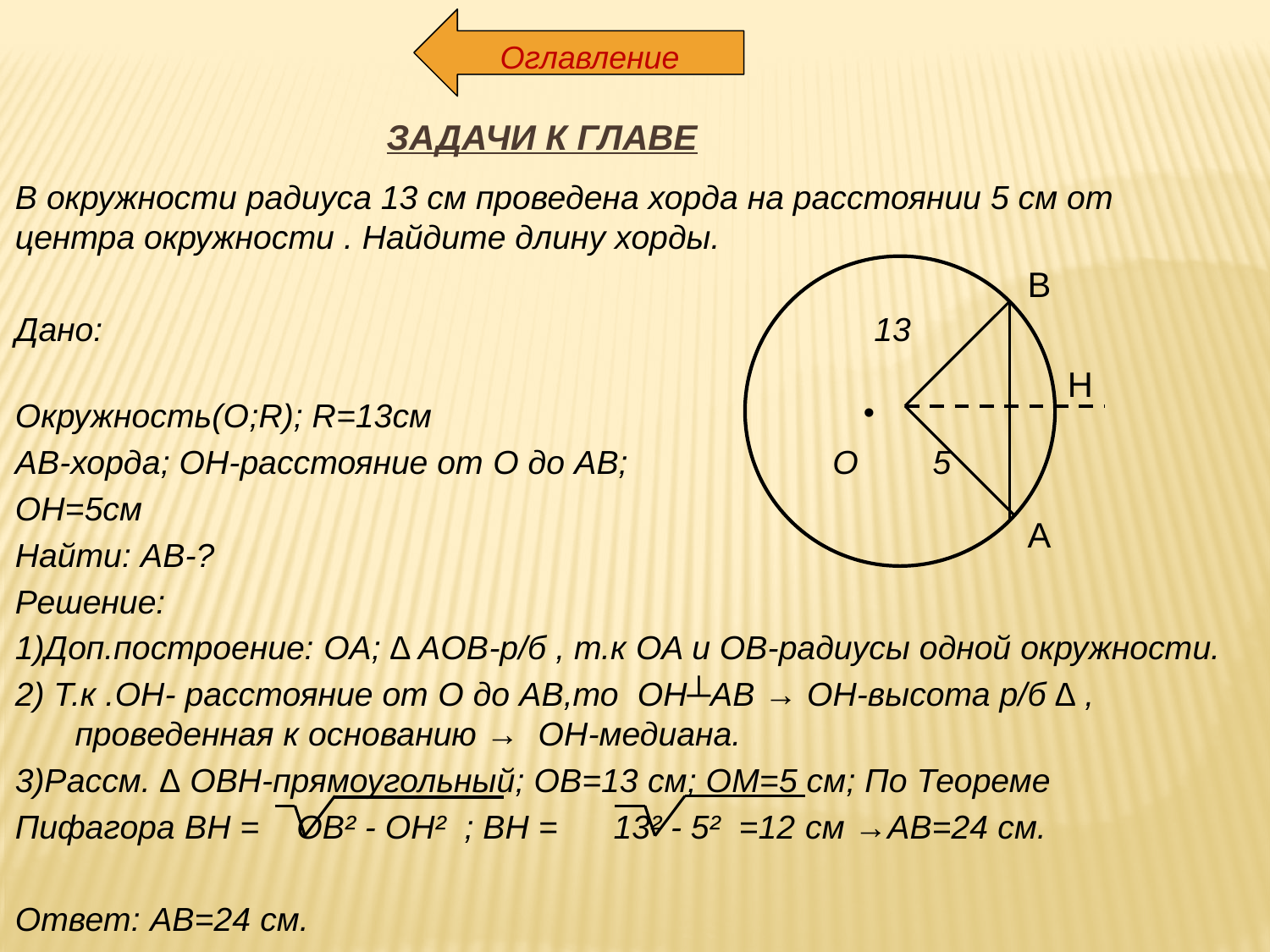

Оглавление
# ЗАДАЧИ К ГЛАВЕ
В окружности радиуса 13 см проведена хорда на расстоянии 5 см от центра окружности . Найдите длину хорды.

Дано:                                                                                   13
Окружность(О;R); R=13см
AB-хорда; OH-расстояние от O до AB;                      O        5
OH=5см
Найти: AB-?
Решение:
1)Доп.построение: OA; ∆ AOB-р/б , т.к OA и OB-радиусы одной окружности.
2) Т.к .OH- расстояние от O до AB,то  OH┴AB → OH-высота р/б ∆ , проведенная к основанию →  OH-медиана.
3)Рассм. ∆ OBH-прямоугольный; OB=13 см; OM=5 см; По Теореме
Пифагора BH =    OB² - OH²  ; BH =      13² - 5²  =12 см →AB=24 см.

Ответ: AB=24 см.
•
B
H
A